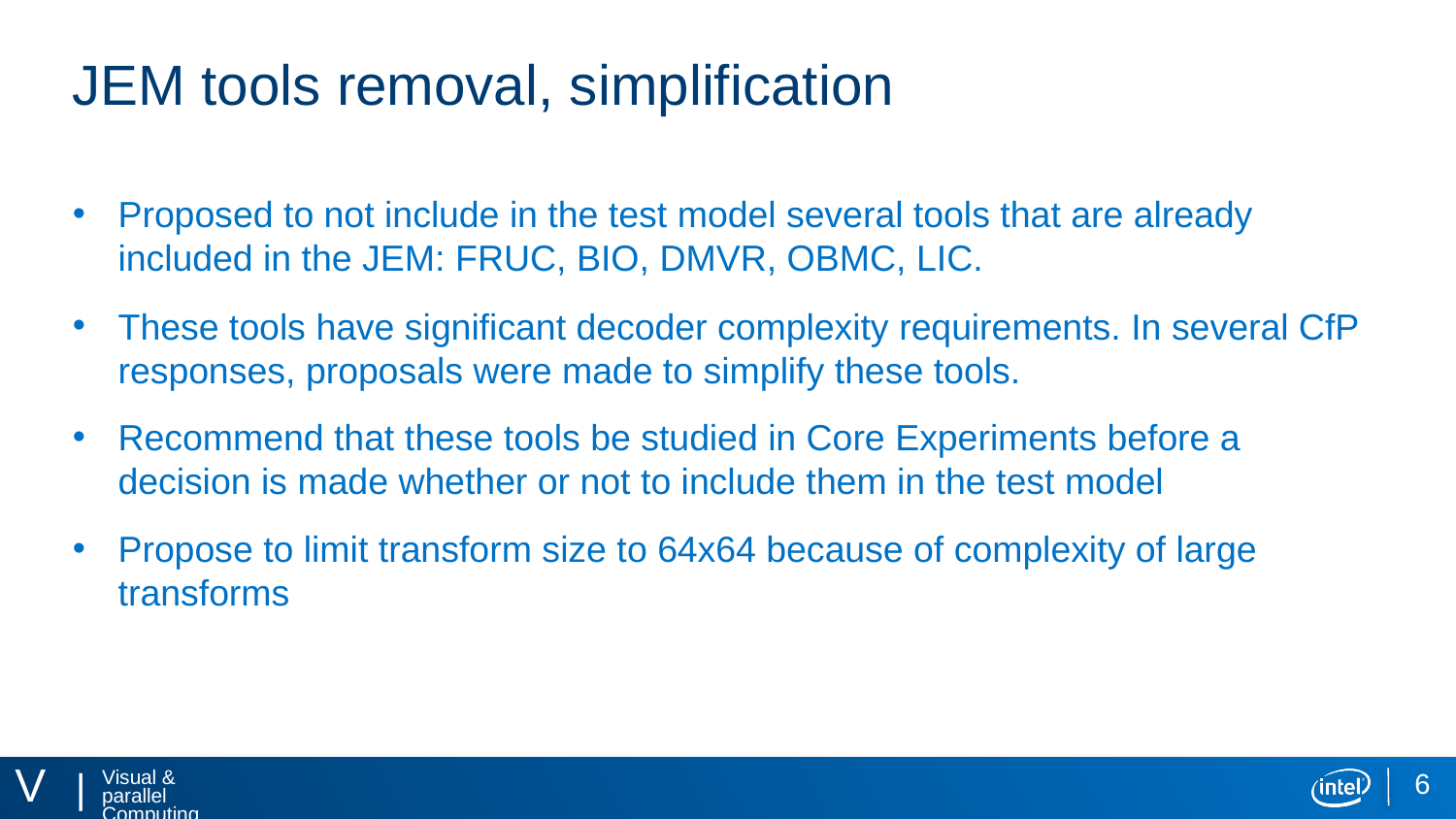

# JEM tools removal, simplification
Proposed to not include in the test model several tools that are already included in the JEM: FRUC, BIO, DMVR, OBMC, LIC.
These tools have significant decoder complexity requirements. In several CfP responses, proposals were made to simplify these tools.
Recommend that these tools be studied in Core Experiments before a decision is made whether or not to include them in the test model
Propose to limit transform size to 64x64 because of complexity of large transforms

6